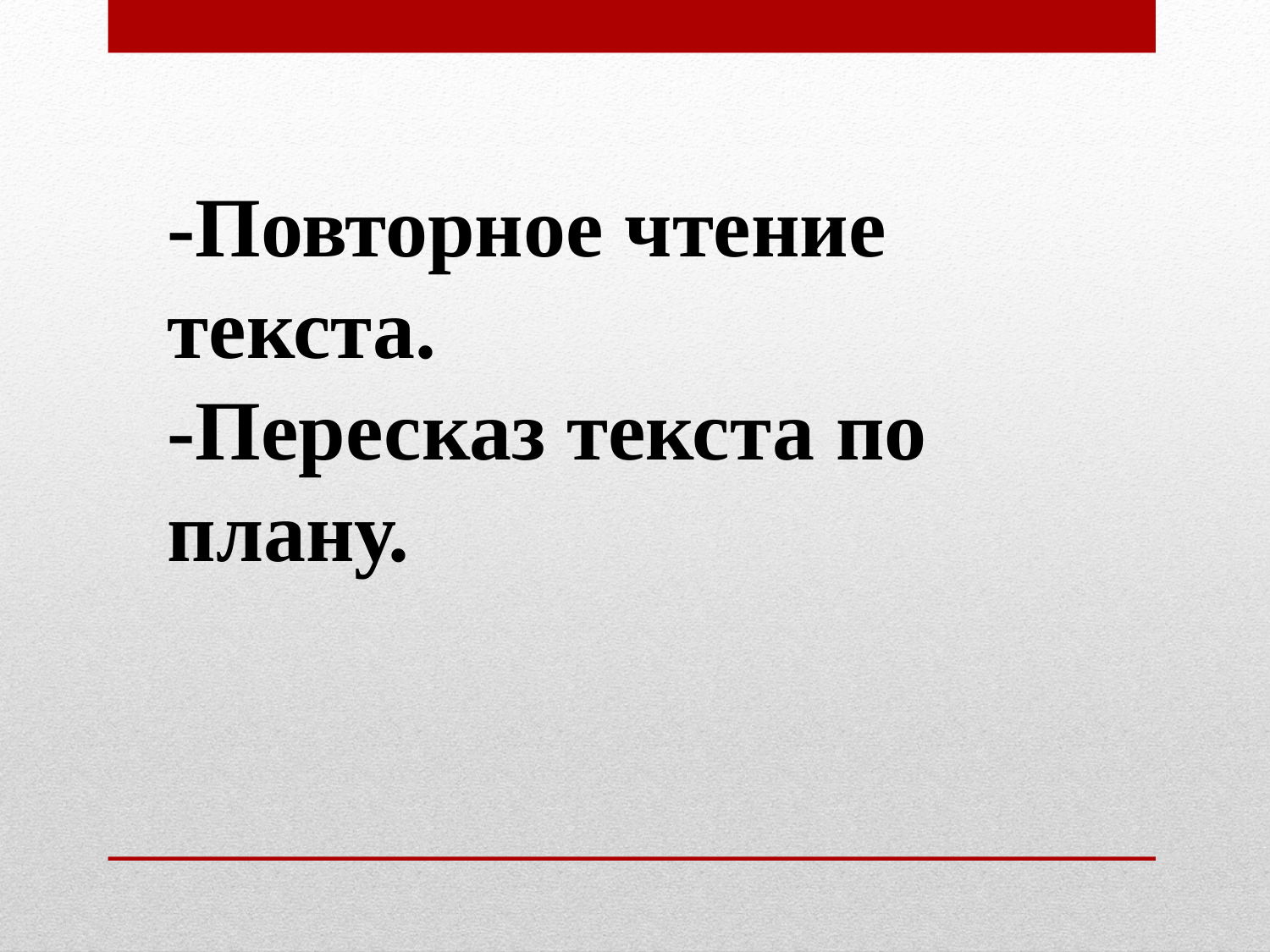

-Повторное чтение текста.
-Пересказ текста по плану.